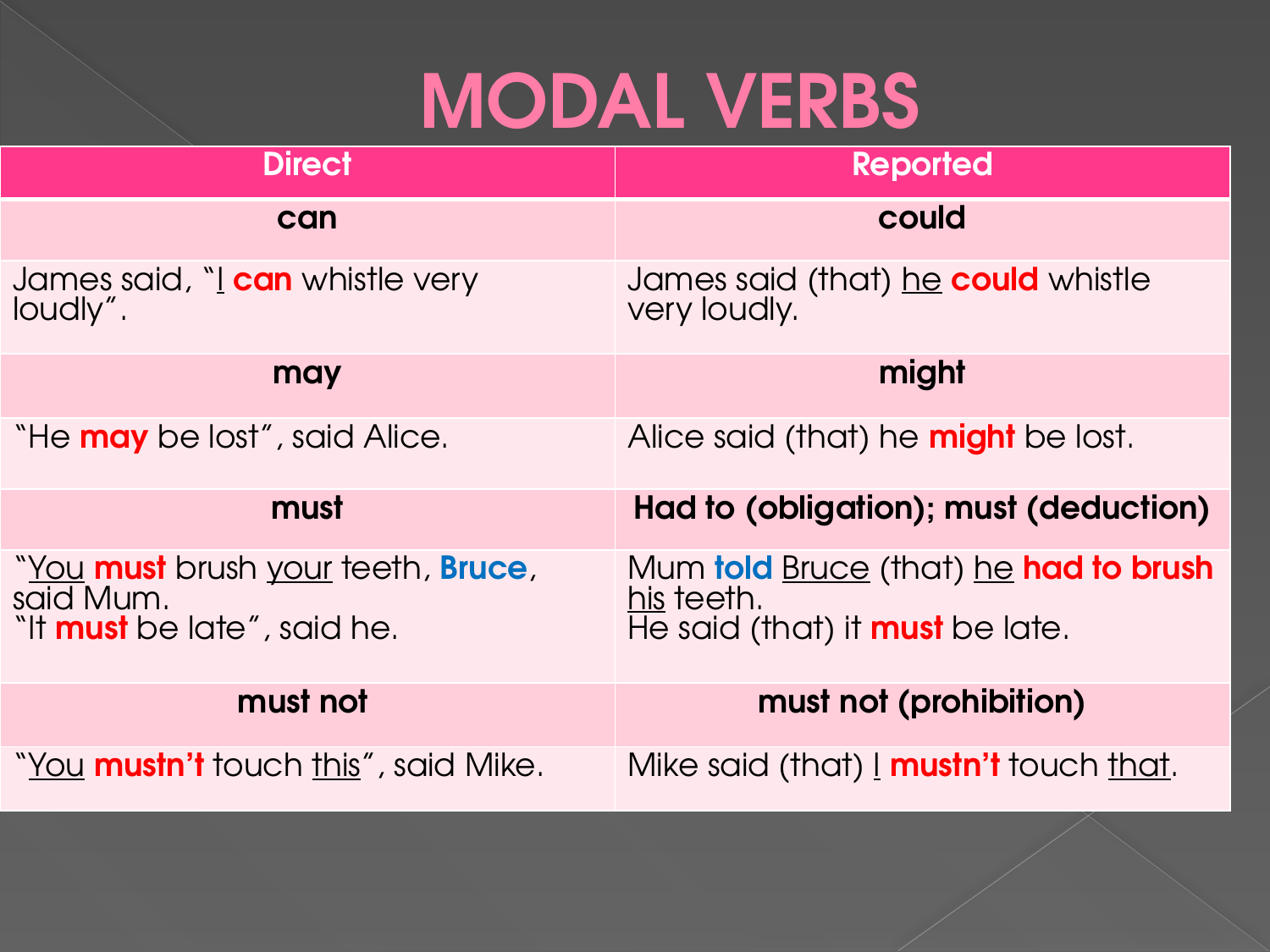

# MODAL VERBS
| Direct | Reported |
| --- | --- |
| can | could |
| James said, “I can whistle very loudly”. | James said (that) he could whistle very loudly. |
| may | might |
| “He may be lost”, said Alice. | Alice said (that) he might be lost. |
| must | Had to (obligation); must (deduction) |
| “You must brush your teeth, Bruce, said Mum. “It must be late”, said he. | Mum told Bruce (that) he had to brush his teeth. He said (that) it must be late. |
| must not | must not (prohibition) |
| “You mustn’t touch this”, said Mike. | Mike said (that) I mustn’t touch that. |